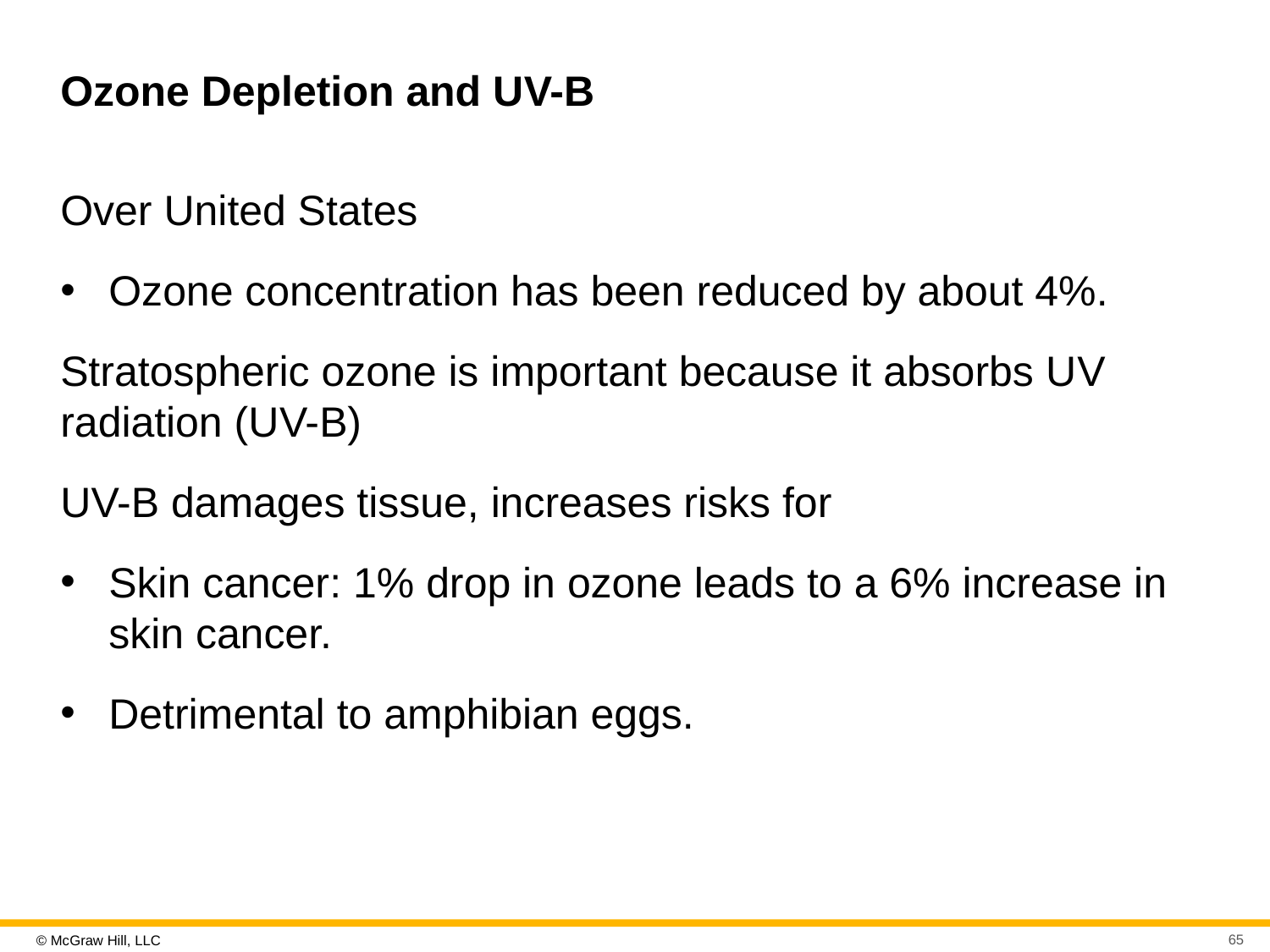

# Ozone Depletion and U V-B
Over United States
Ozone concentration has been reduced by about 4%.
Stratospheric ozone is important because it absorbs U V radiation (U V-B)
U V-B damages tissue, increases risks for
Skin cancer: 1% drop in ozone leads to a 6% increase in skin cancer.
Detrimental to amphibian eggs.
65